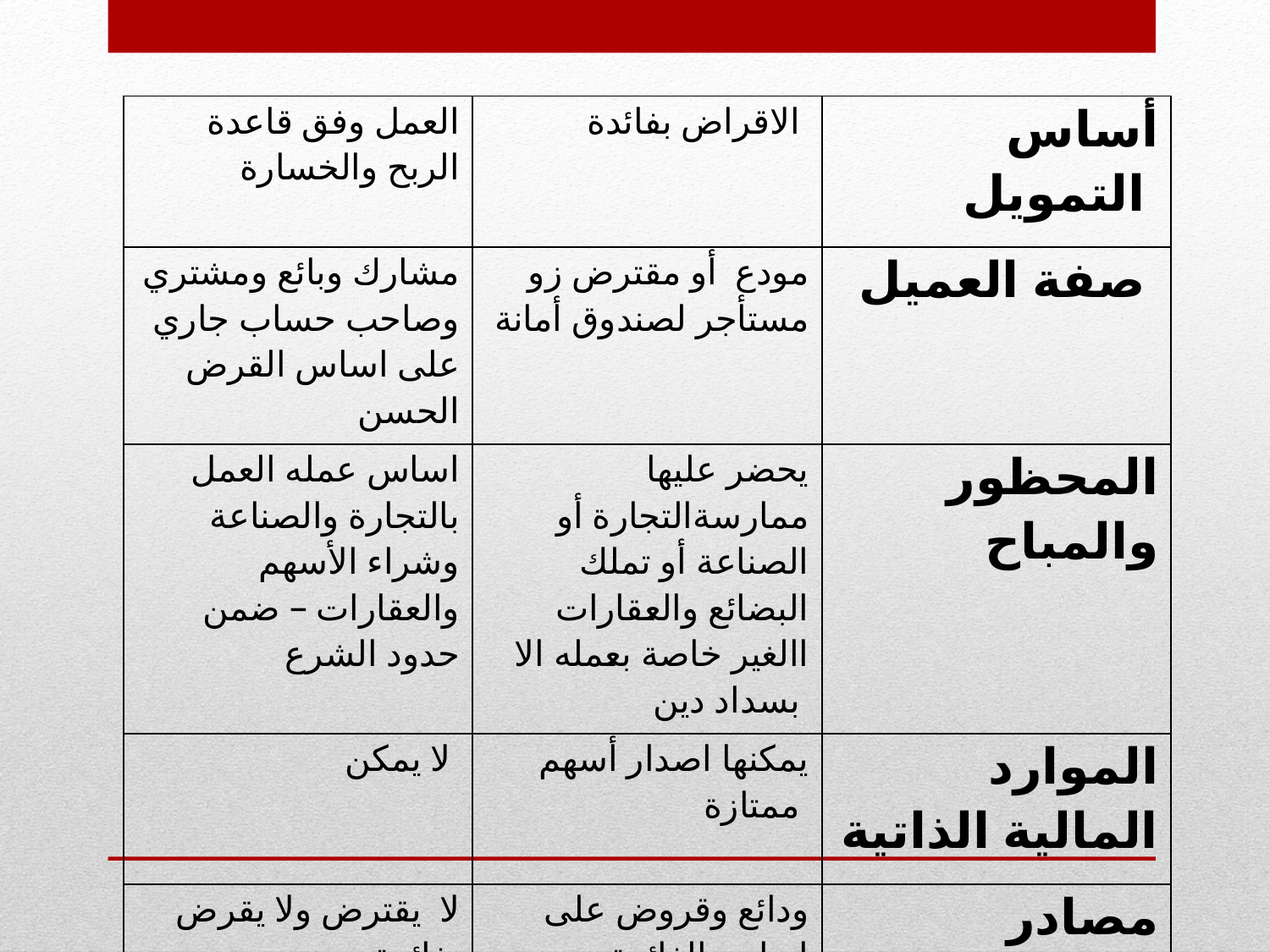

| العمل وفق قاعدة الربح والخسارة | الاقراض بفائدة | أساس التمويل |
| --- | --- | --- |
| مشارك وبائع ومشتري وصاحب حساب جاري على اساس القرض الحسن | مودع أو مقترض زو مستأجر لصندوق أمانة | صفة العميل |
| اساس عمله العمل بالتجارة والصناعة وشراء الأسهم والعقارات – ضمن حدود الشرع | يحضر عليها ممارسةالتجارة أو الصناعة أو تملك البضائع والعقارات االغير خاصة بعمله الا بسداد دين | المحظور والمباح |
| لا يمكن | يمكنها اصدار أسهم ممتازة | الموارد المالية الذاتية |
| لا يقترض ولا يقرض بفائدة | ودائع وقروض على اساس الفائدة | مصادر الاموال |